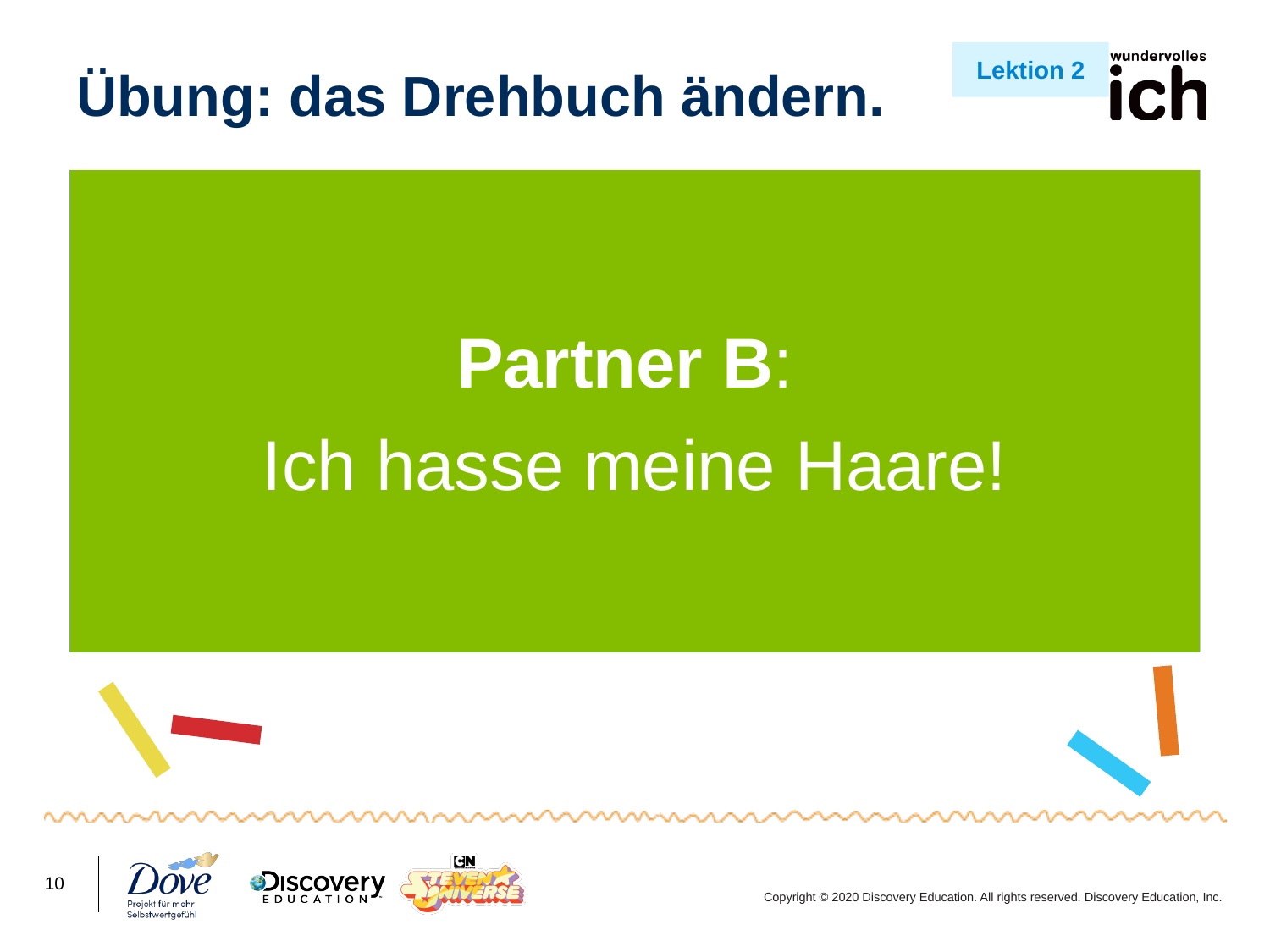

Lektion 2
# Übung: das Drehbuch ändern.
Partner A:
Wer findest du, ist die bestaussehendste Person in
unserer Klasse?
Partner B:
Hast du seine Muskeln gesehen?
Wie ist er so stark geworden?
Partner A:
Hast du abgenommen?
Du siehst gut aus.
Partner B:
Ich hasse meine Haare!